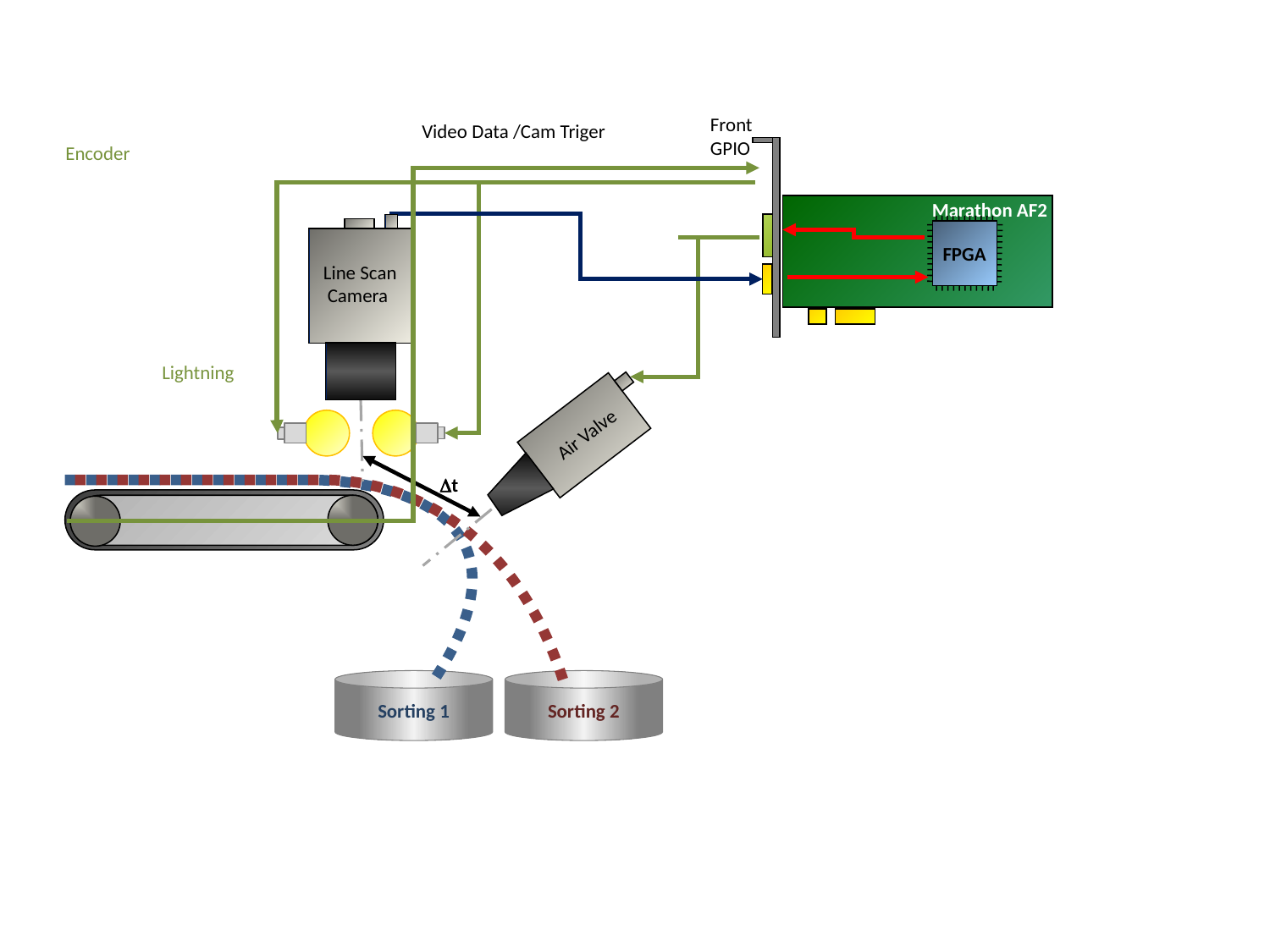

Marathon AF2

FPGA

Front GPIO
Video Data /Cam Triger
Encoder
Line Scan
Camera

Lightning

Air Valve

Δt

Sorting 1
Sorting 2